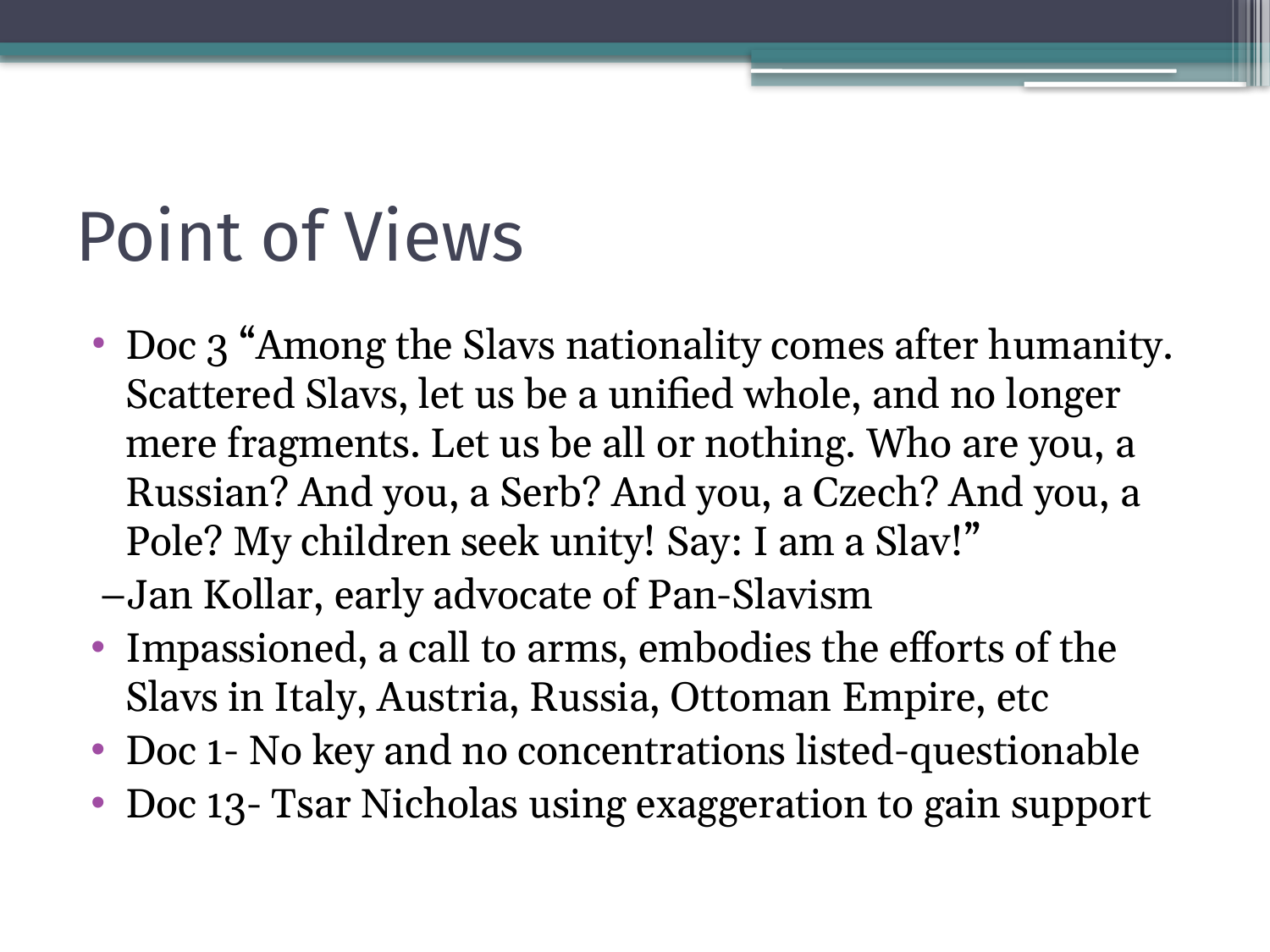

# Point of Views
Doc 3 “Among the Slavs nationality comes after humanity. Scattered Slavs, let us be a unified whole, and no longer mere fragments. Let us be all or nothing. Who are you, a Russian? And you, a Serb? And you, a Czech? And you, a Pole? My children seek unity! Say: I am a Slav!”
 –Jan Kollar, early advocate of Pan-Slavism
Impassioned, a call to arms, embodies the efforts of the Slavs in Italy, Austria, Russia, Ottoman Empire, etc
Doc 1- No key and no concentrations listed-questionable
Doc 13- Tsar Nicholas using exaggeration to gain support